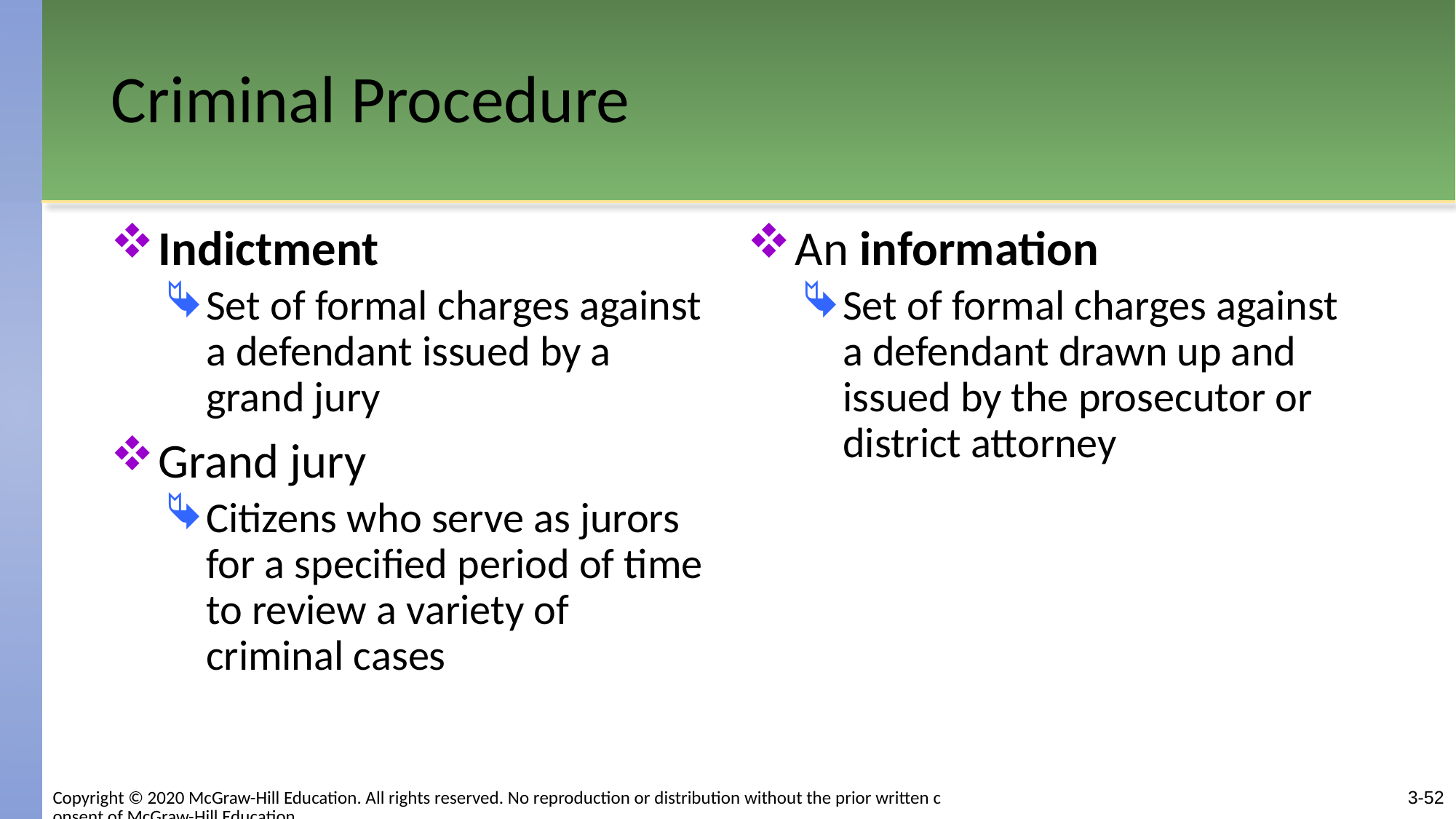

# Criminal Procedure
Indictment
Set of formal charges against a defendant issued by a grand jury
Grand jury
Citizens who serve as jurors for a specified period of time to review a variety of criminal cases
An information
Set of formal charges against a defendant drawn up and issued by the prosecutor or district attorney
3-52
Copyright © 2020 McGraw-Hill Education. All rights reserved. No reproduction or distribution without the prior written consent of McGraw-Hill Education.